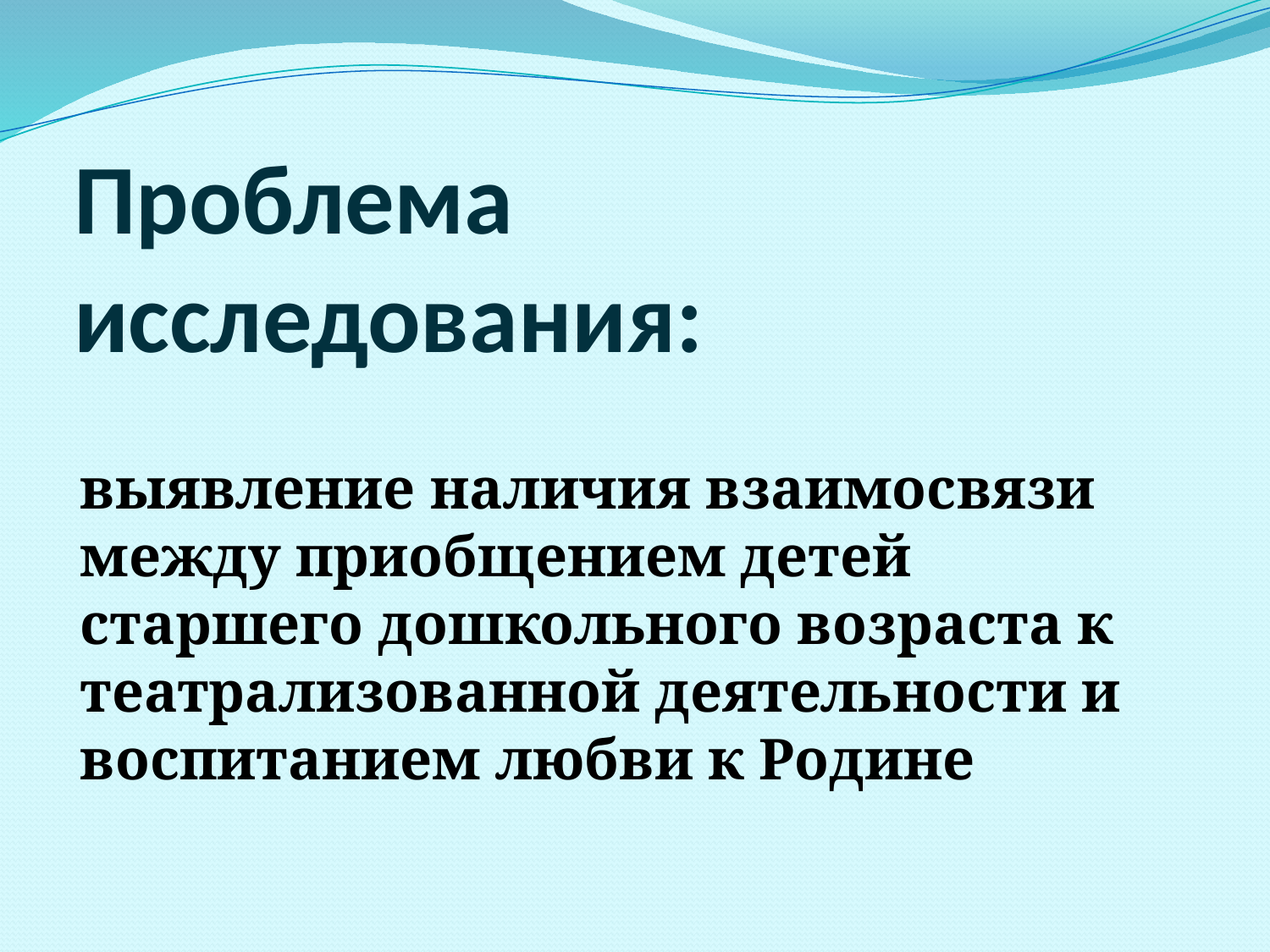

# Проблема исследования:
выявление наличия взаимосвязи между приобщением детей старшего дошкольного возраста к театрализованной деятельности и воспитанием любви к Родине